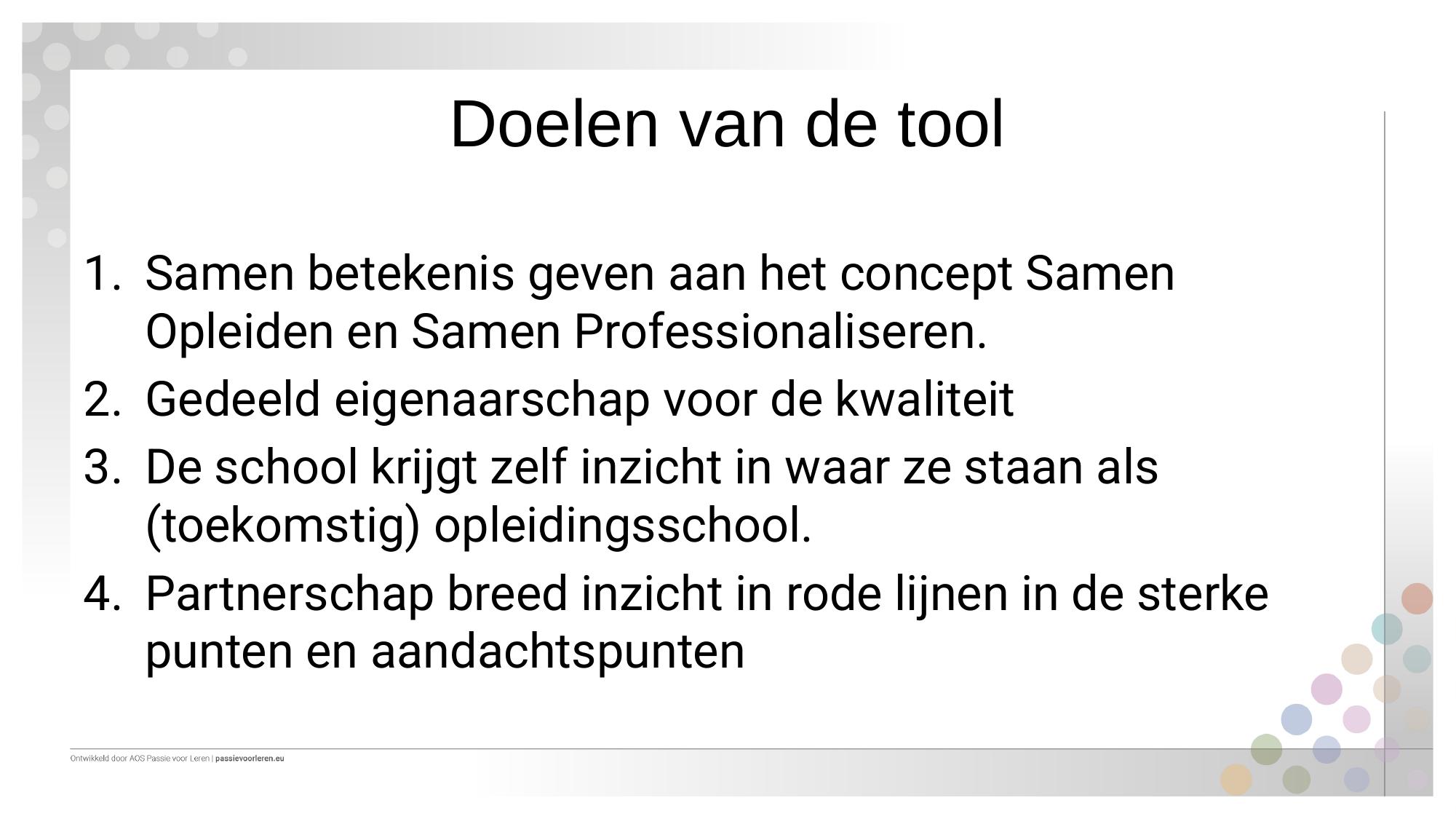

# Doelen van de tool
Samen betekenis geven aan het concept Samen Opleiden en Samen Professionaliseren.
Gedeeld eigenaarschap voor de kwaliteit
De school krijgt zelf inzicht in waar ze staan als (toekomstig) opleidingsschool.
Partnerschap breed inzicht in rode lijnen in de sterke punten en aandachtspunten